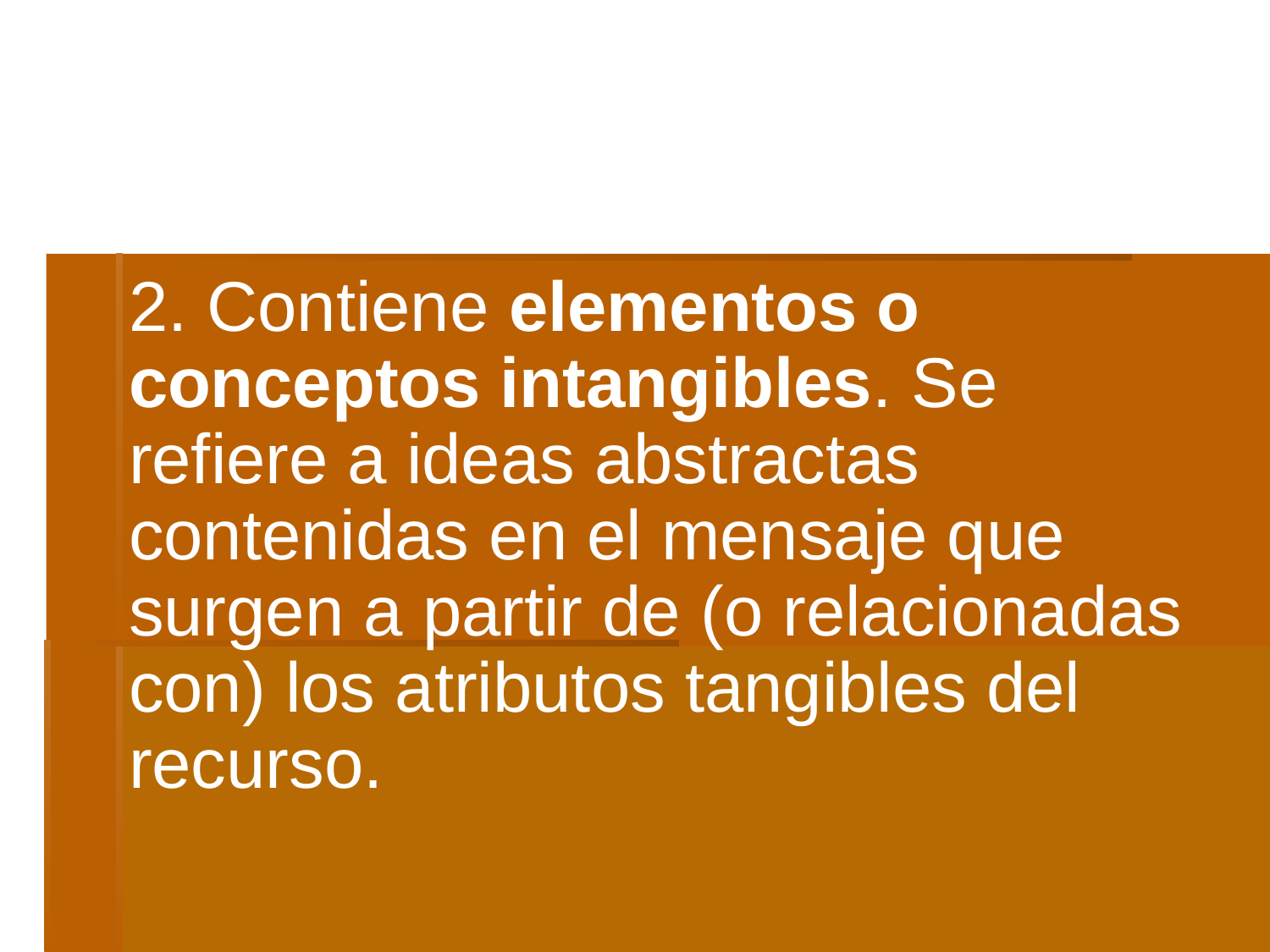

2. Contiene elementos o conceptos intangibles. Se refiere a ideas abstractas contenidas en el mensaje que surgen a partir de (o relacionadas con) los atributos tangibles del recurso.